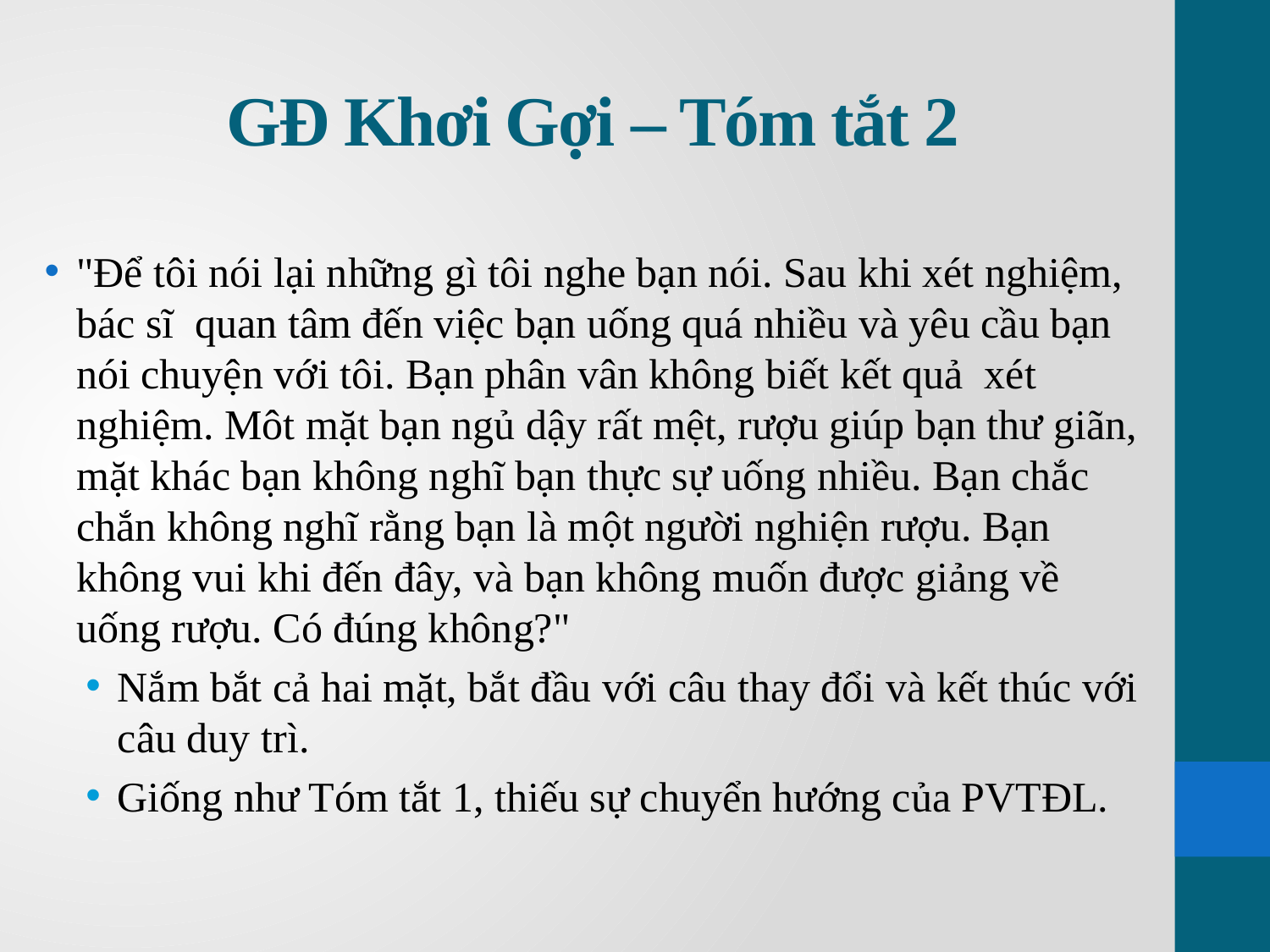

# GĐ Khơi Gợi – Tóm tắt 2
"Để tôi nói lại những gì tôi nghe bạn nói. Sau khi xét nghiệm, bác sĩ  quan tâm đến việc bạn uống quá nhiều và yêu cầu bạn nói chuyện với tôi. Bạn phân vân không biết kết quả  xét nghiệm. Môt mặt bạn ngủ dậy rất mệt, rượu giúp bạn thư giãn, mặt khác bạn không nghĩ bạn thực sự uống nhiều. Bạn chắc chắn không nghĩ rằng bạn là một người nghiện rượu. Bạn không vui khi đến đây, và bạn không muốn được giảng về uống rượu. Có đúng không?"
Nắm bắt cả hai mặt, bắt đầu với câu thay đổi và kết thúc với câu duy trì.
Giống như Tóm tắt 1, thiếu sự chuyển hướng của PVTĐL.